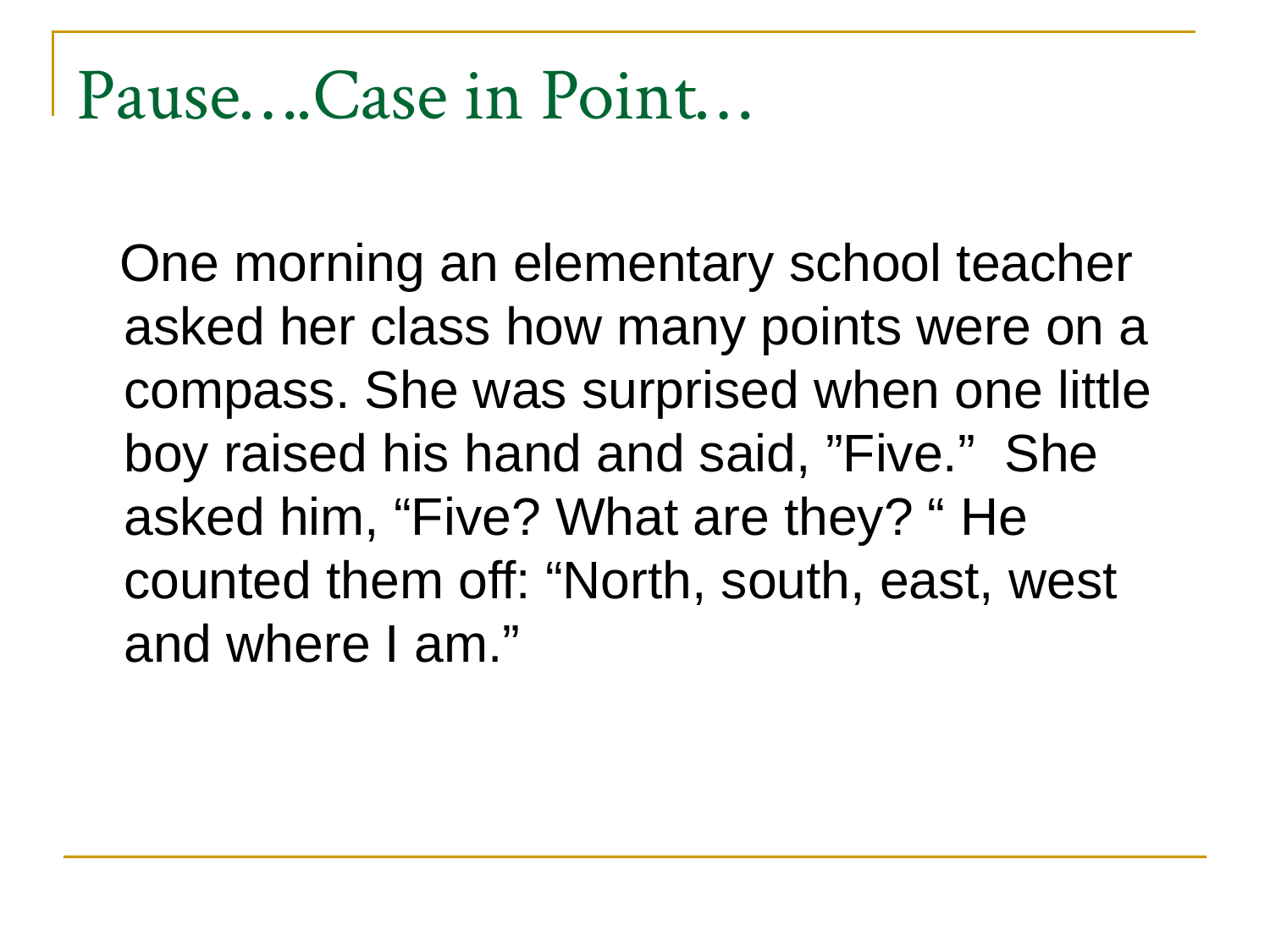

# Pause….Case in Point…
   One morning an elementary school teacher asked her class how many points were on a compass. She was surprised when one little boy raised his hand and said, ”Five.”  She asked him, “Five? What are they? “ He counted them off: “North, south, east, west and where I am.”